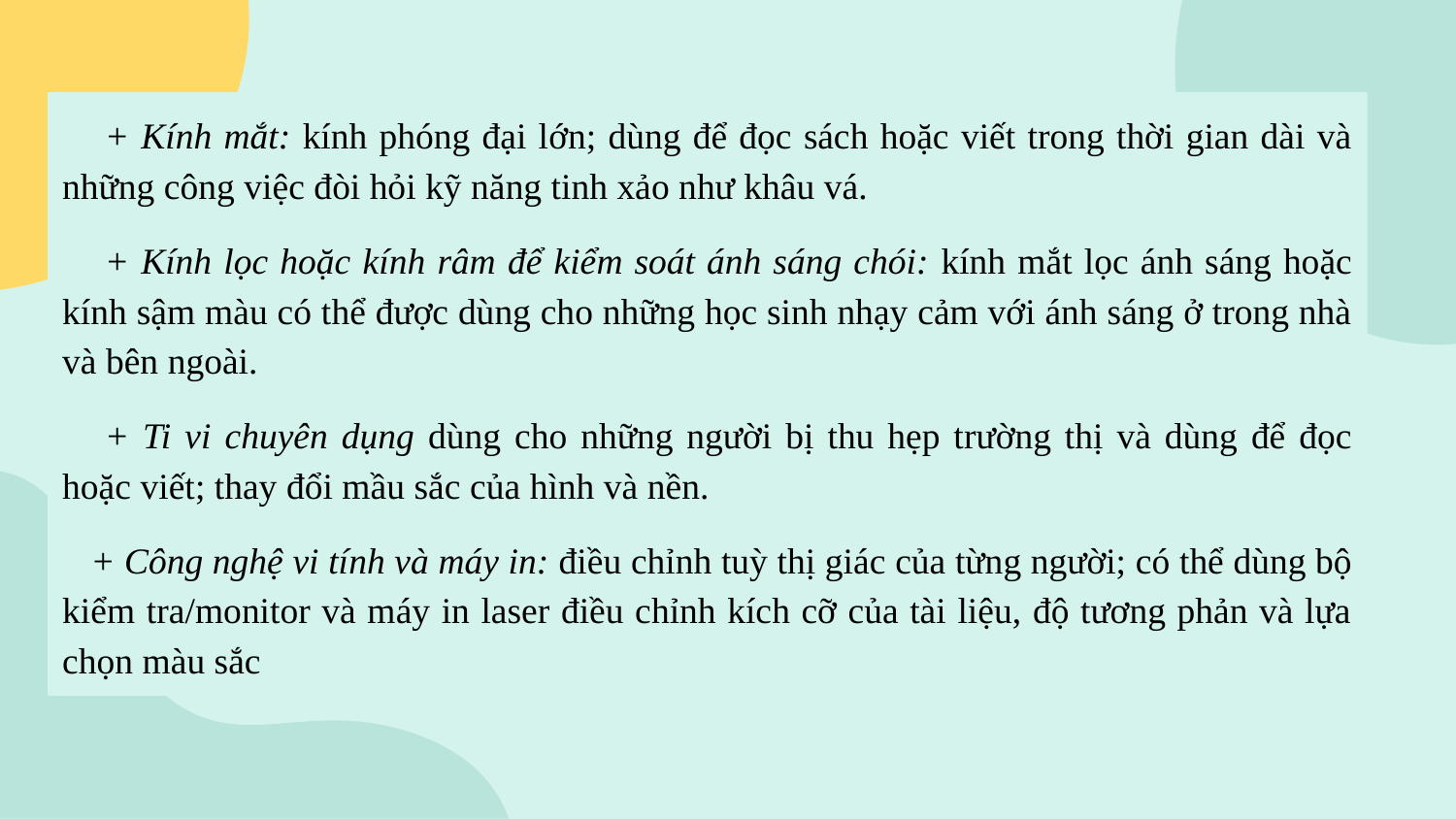

+ Kính mắt: kính phóng đại lớn; dùng để đọc sách hoặc viết trong thời gian dài và những công việc đòi hỏi kỹ năng tinh xảo như khâu vá.
+ Kính lọc hoặc kính râm để kiểm soát ánh sáng chói: kính mắt lọc ánh sáng hoặc kính sậm màu có thể được dùng cho những học sinh nhạy cảm với ánh sáng ở trong nhà và bên ngoài.
+ Ti vi chuyên dụng dùng cho những người bị thu hẹp trường thị và dùng để đọc hoặc viết; thay đổi mầu sắc của hình và nền.
   + Công nghệ vi tính và máy in: điều chỉnh tuỳ thị giác của từng người; có thể dùng bộ kiểm tra/monitor và máy in laser điều chỉnh kích cỡ của tài liệu, độ tương phản và lựa chọn màu sắc